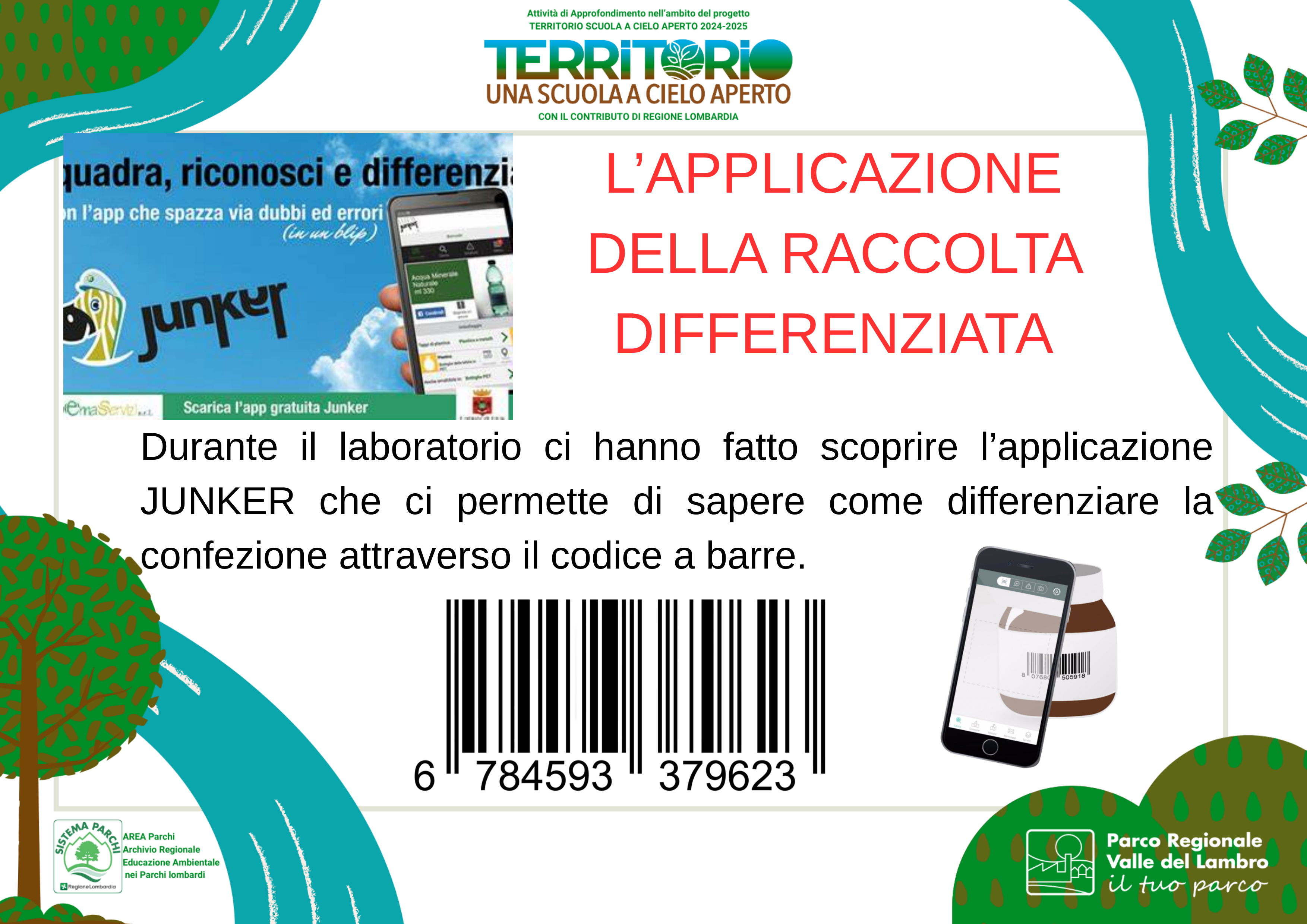

L’APPLICAZIONE DELLA RACCOLTA DIFFERENZIATA

Durante il laboratorio ci hanno fatto scoprire l’applicazione JUNKER che ci permette di sapere come differenziare la confezione attraverso il codice a barre.